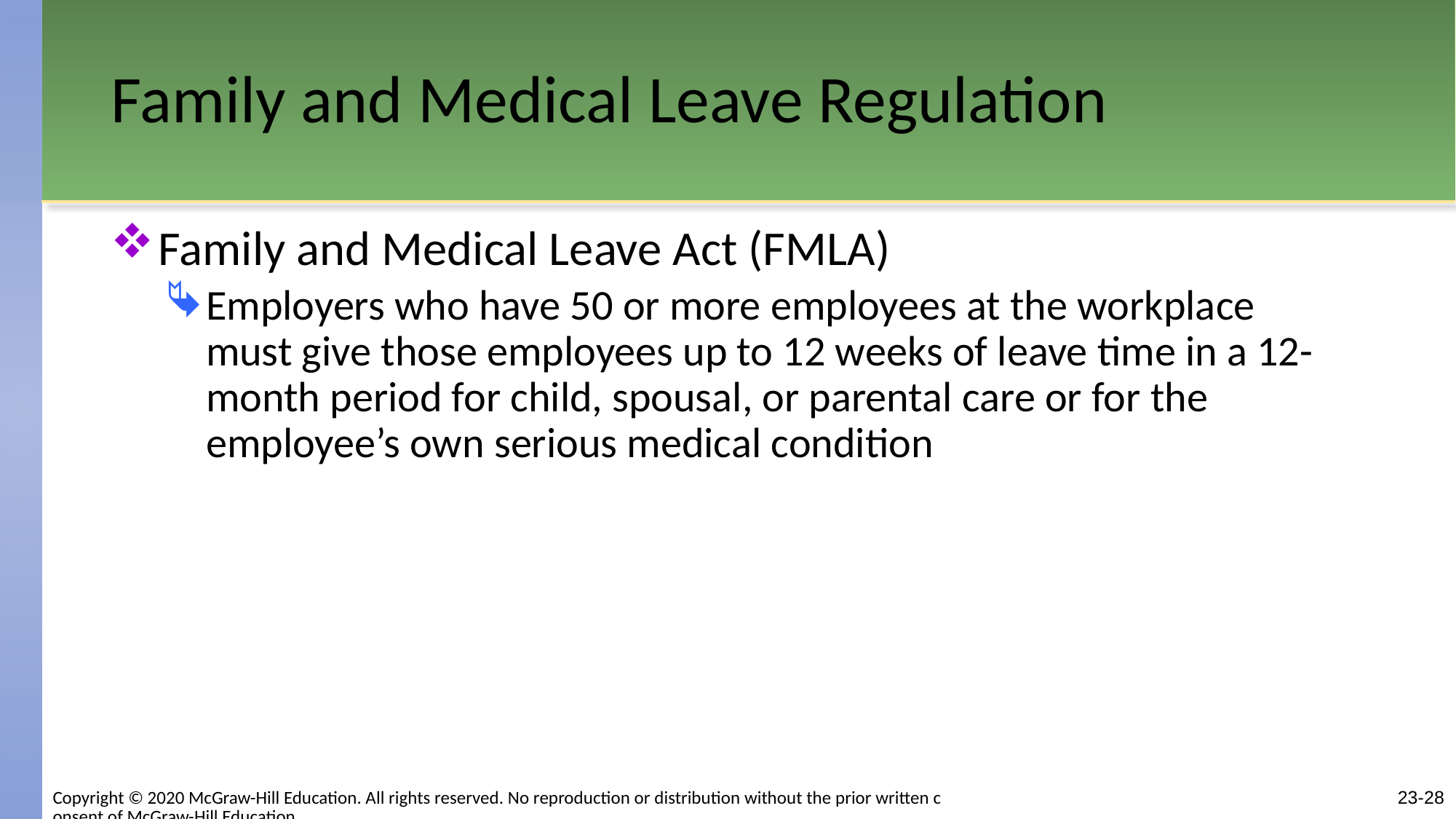

# Family and Medical Leave Regulation
Family and Medical Leave Act (FMLA)
Employers who have 50 or more employees at the workplace must give those employees up to 12 weeks of leave time in a 12-month period for child, spousal, or parental care or for the employee’s own serious medical condition

Copyright © 2020 McGraw-Hill Education. All rights reserved. No reproduction or distribution without the prior written consent of McGraw-Hill Education.
23-28